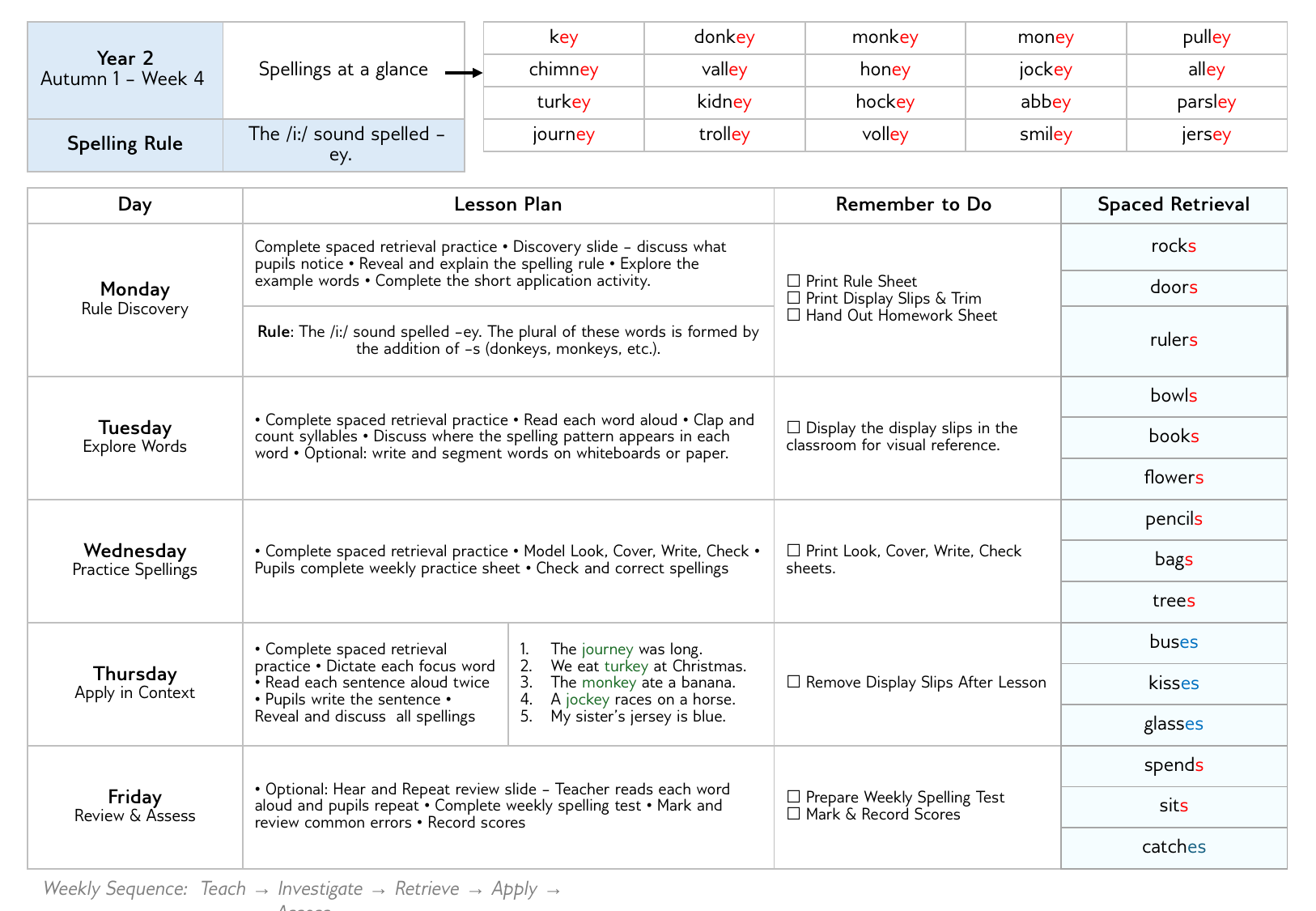

| Year 2 Autumn 1 – Week 4 | Spellings at a glance |
| --- | --- |
| Spelling Rule | The /i:/ sound spelled –ey. |
| key | donkey | monkey | money | pulley |
| --- | --- | --- | --- | --- |
| chimney | valley | honey | jockey | alley |
| turkey | kidney | hockey | abbey | parsley |
| journey | trolley | volley | smiley | jersey |
| Day | Lesson Plan |  | Remember to Do | Spaced Retrieval |
| --- | --- | --- | --- | --- |
| Monday Rule Discovery | Complete spaced retrieval practice • Discovery slide – discuss what pupils notice • Reveal and explain the spelling rule • Explore the example words • Complete the short application activity. |  | ☐ Print Rule Sheet ☐ Print Display Slips & Trim ☐ Hand Out Homework Sheet | rocks |
|  |  |  |  | doors |
|  | Rule: The /i:/ sound spelled –ey. The plural of these words is formed by the addition of –s (donkeys, monkeys, etc.). |  |  | rulers |
| Tuesday Explore Words | • Complete spaced retrieval practice • Read each word aloud • Clap and count syllables • Discuss where the spelling pattern appears in each word • Optional: write and segment words on whiteboards or paper. |  | ☐ Display the display slips in the classroom for visual reference. | bowls |
|  |  |  |  | books |
|  |  |  |  | flowers |
| Wednesday Practice Spellings | • Complete spaced retrieval practice • Model Look, Cover, Write, Check • Pupils complete weekly practice sheet • Check and correct spellings |  | ☐ Print Look, Cover, Write, Check sheets. | pencils |
|  |  |  |  | bags |
|  |  |  |  | trees |
| Thursday Apply in Context | • Complete spaced retrieval practice • Dictate each focus word • Read each sentence aloud twice • Pupils write the sentence • Reveal and discuss all spellings | The journey was long. We eat turkey at Christmas. The monkey ate a banana. A jockey races on a horse. My sister’s jersey is blue. | ☐ Remove Display Slips After Lesson | buses |
|  |  |  |  | kisses |
|  |  |  |  | glasses |
| Friday Review & Assess | • Optional: Hear and Repeat review slide – Teacher reads each word aloud and pupils repeat • Complete weekly spelling test • Mark and review common errors • Record scores |  | ☐ Prepare Weekly Spelling Test ☐ Mark & Record Scores | spends |
|  |  |  |  | sits |
|  |  |  |  | catches |
Weekly Sequence:  Teach → Investigate → Retrieve → Apply → Assess